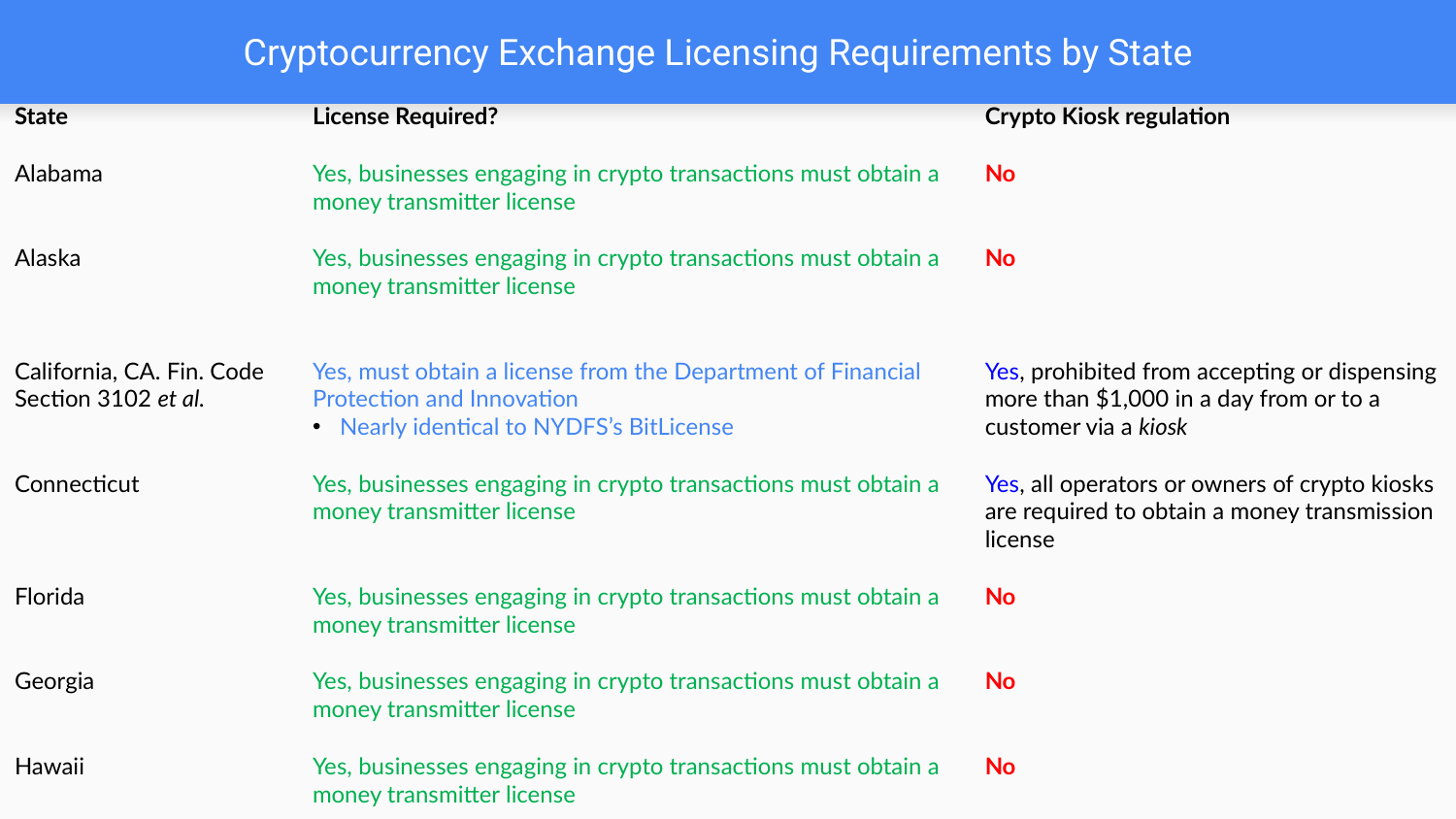

# Cryptocurrency Exchange Licensing Requirements by State
| State | License Required? | Crypto Kiosk regulation |
| --- | --- | --- |
| Alabama | Yes, businesses engaging in crypto transactions must obtain a money transmitter license | No |
| Alaska | Yes, businesses engaging in crypto transactions must obtain a money transmitter license | No |
| California, CA. Fin. Code Section 3102 et al. | Yes, must obtain a license from the Department of Financial Protection and Innovation Nearly identical to NYDFS’s BitLicense | Yes, prohibited from accepting or dispensing more than $1,000 in a day from or to a customer via a kiosk |
| Connecticut | Yes, businesses engaging in crypto transactions must obtain a money transmitter license | Yes, all operators or owners of crypto kiosks are required to obtain a money transmission license |
| Florida | Yes, businesses engaging in crypto transactions must obtain a money transmitter license | No |
| Georgia | Yes, businesses engaging in crypto transactions must obtain a money transmitter license | No |
| Hawaii | Yes, businesses engaging in crypto transactions must obtain a money transmitter license | No |